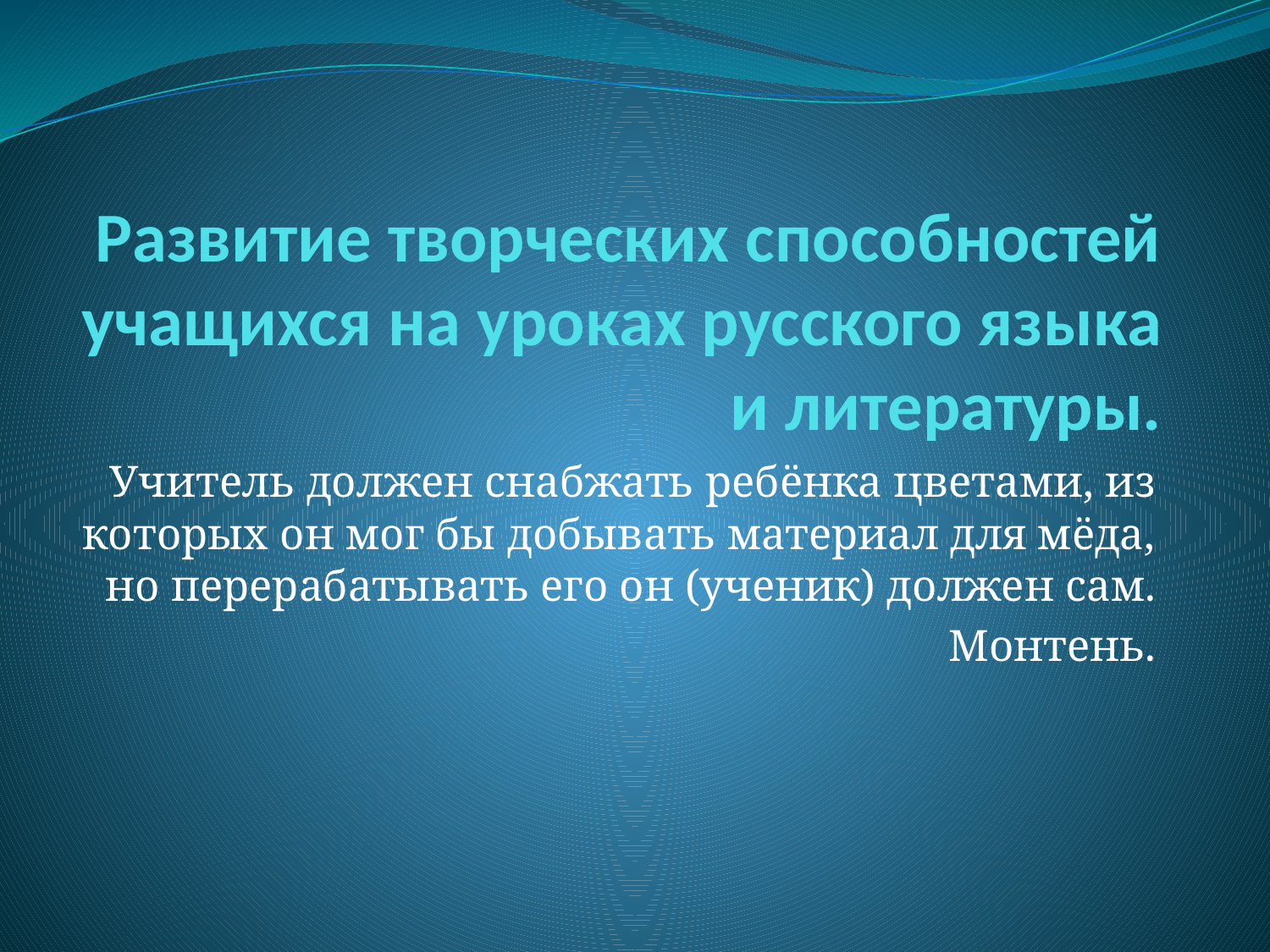

# Развитие творческих способностей учащихся на уроках русского языка и литературы.
Учитель должен снабжать ребёнка цветами, из которых он мог бы добывать материал для мёда, но перерабатывать его он (ученик) должен сам.
             Монтень.